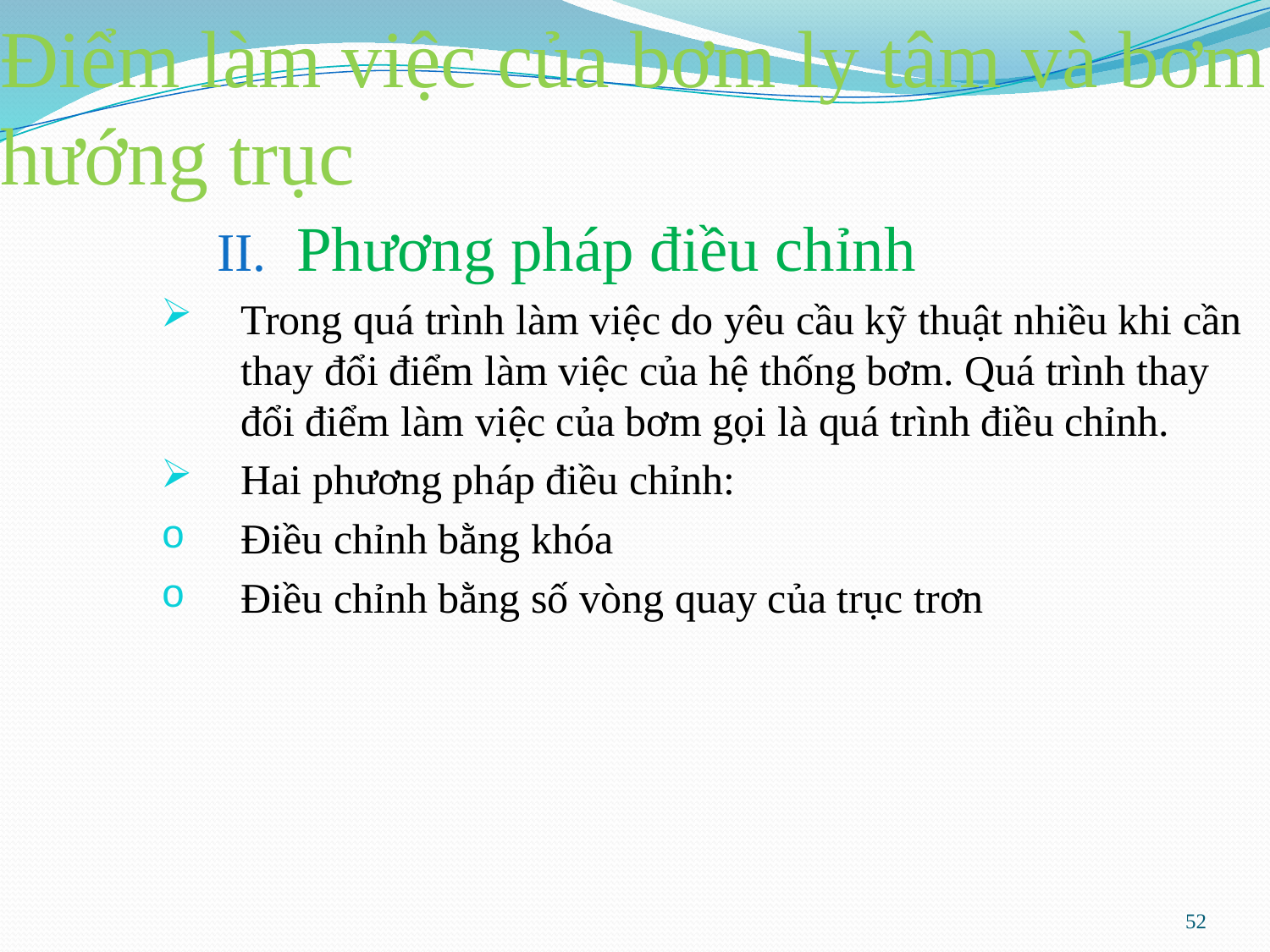

# Điểm làm việc của bơm ly tâm và bơm hướng trục
Phương pháp điều chỉnh
Trong quá trình làm việc do yêu cầu kỹ thuật nhiều khi cần thay đổi điểm làm việc của hệ thống bơm. Quá trình thay đổi điểm làm việc của bơm gọi là quá trình điều chỉnh.
Hai phương pháp điều chỉnh:
Điều chỉnh bằng khóa
Điều chỉnh bằng số vòng quay của trục trơn
52